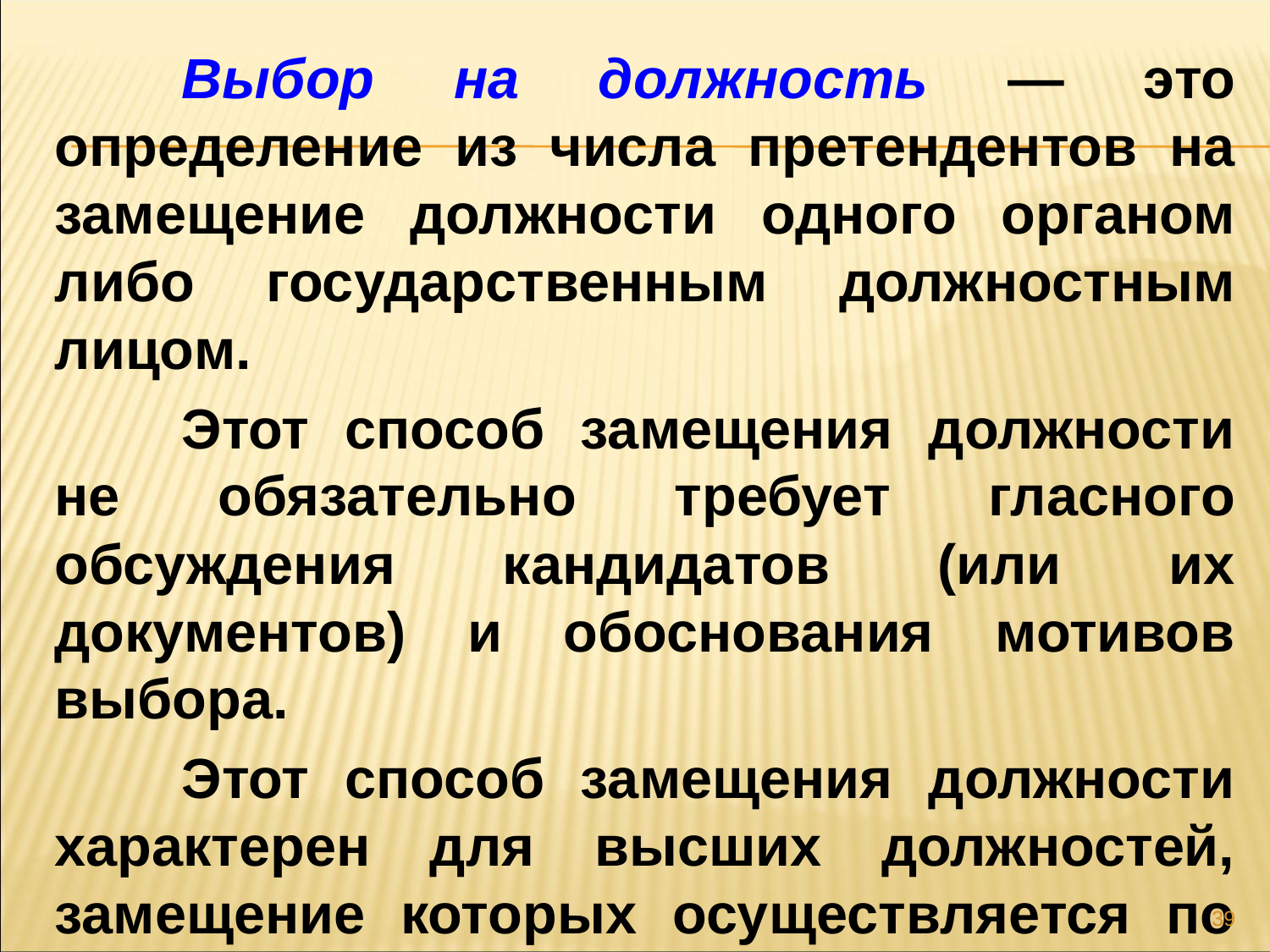

Выбор на должность — это определение из числа претендентов на замещение должности одного органом либо государственным должностным лицом.
	Этот способ замещения должности не обязательно требует гласного обсуждения кандидатов (или их документов) и обоснования мотивов выбора.
	Этот способ замещения должности характерен для высших должностей, замещение которых осуществляется по решению лиц, замещающих должности политиков.

39